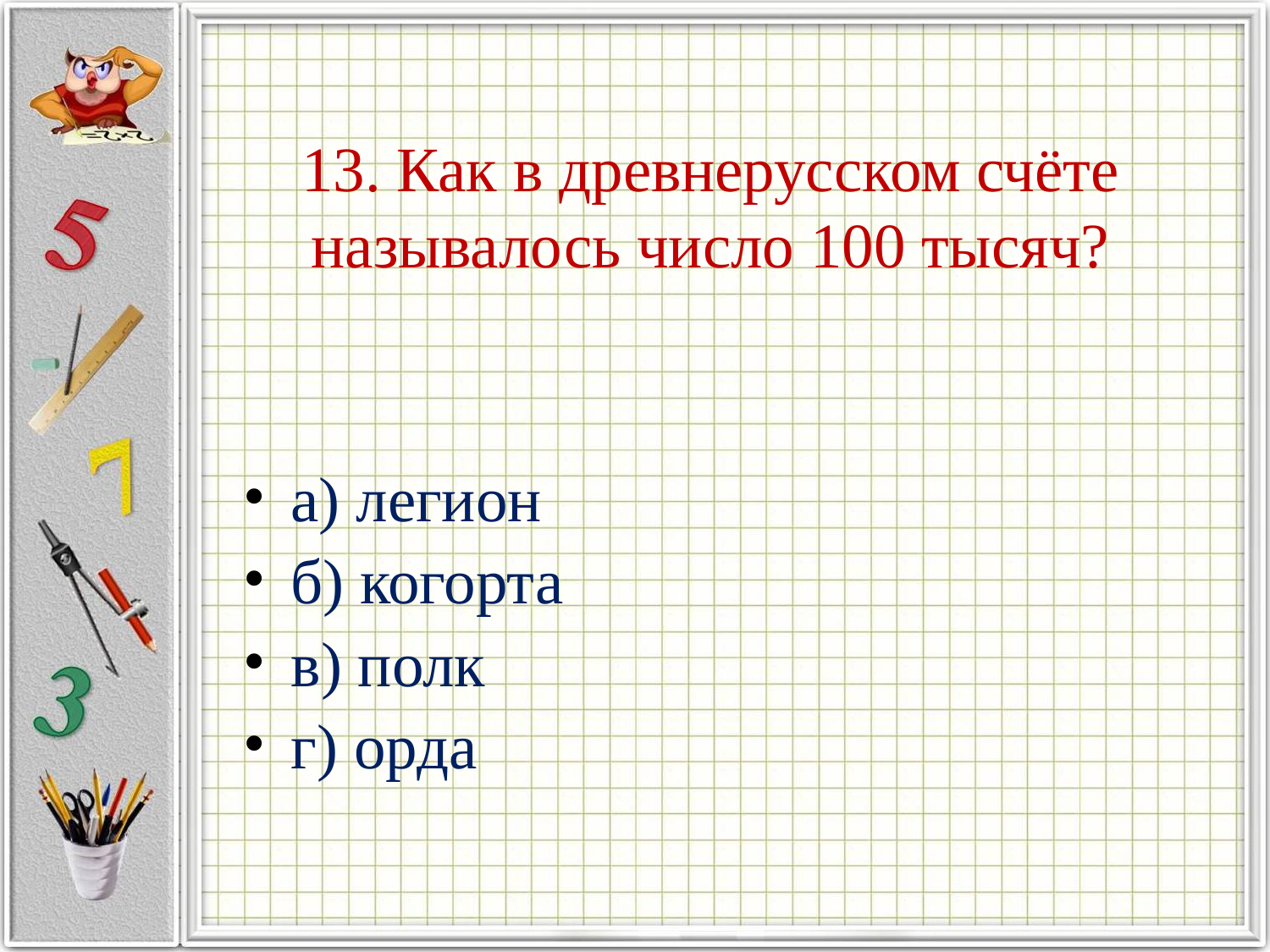

# 13. Как в древнерусском счёте называлось число 100 тысяч?
а) легион
б) когорта
в) полк
г) орда